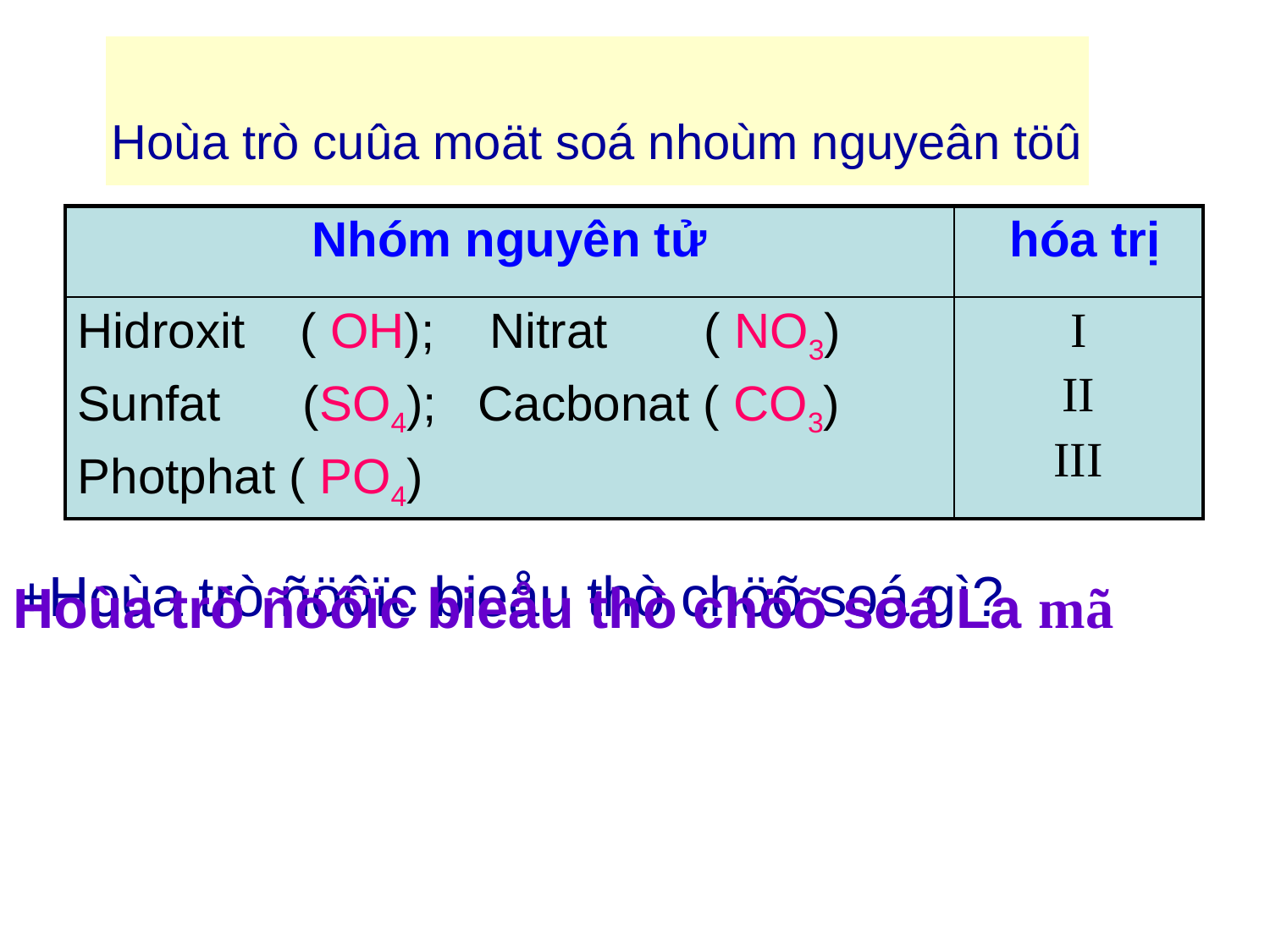

Hoùa trò cuûa moät soá nhoùm nguyeân töû
| Nhóm nguyên tử | hóa trị |
| --- | --- |
| Hidroxit ( OH); Nitrat ( NO3) Sunfat (SO4); Cacbonat ( CO3) Photphat ( PO4) | I II III |
+Hoùa trò ñöôïc bieåu thò chöõ soá gì?
 Hoùa trò ñöôïc bieåu thò chöõ soá La mã